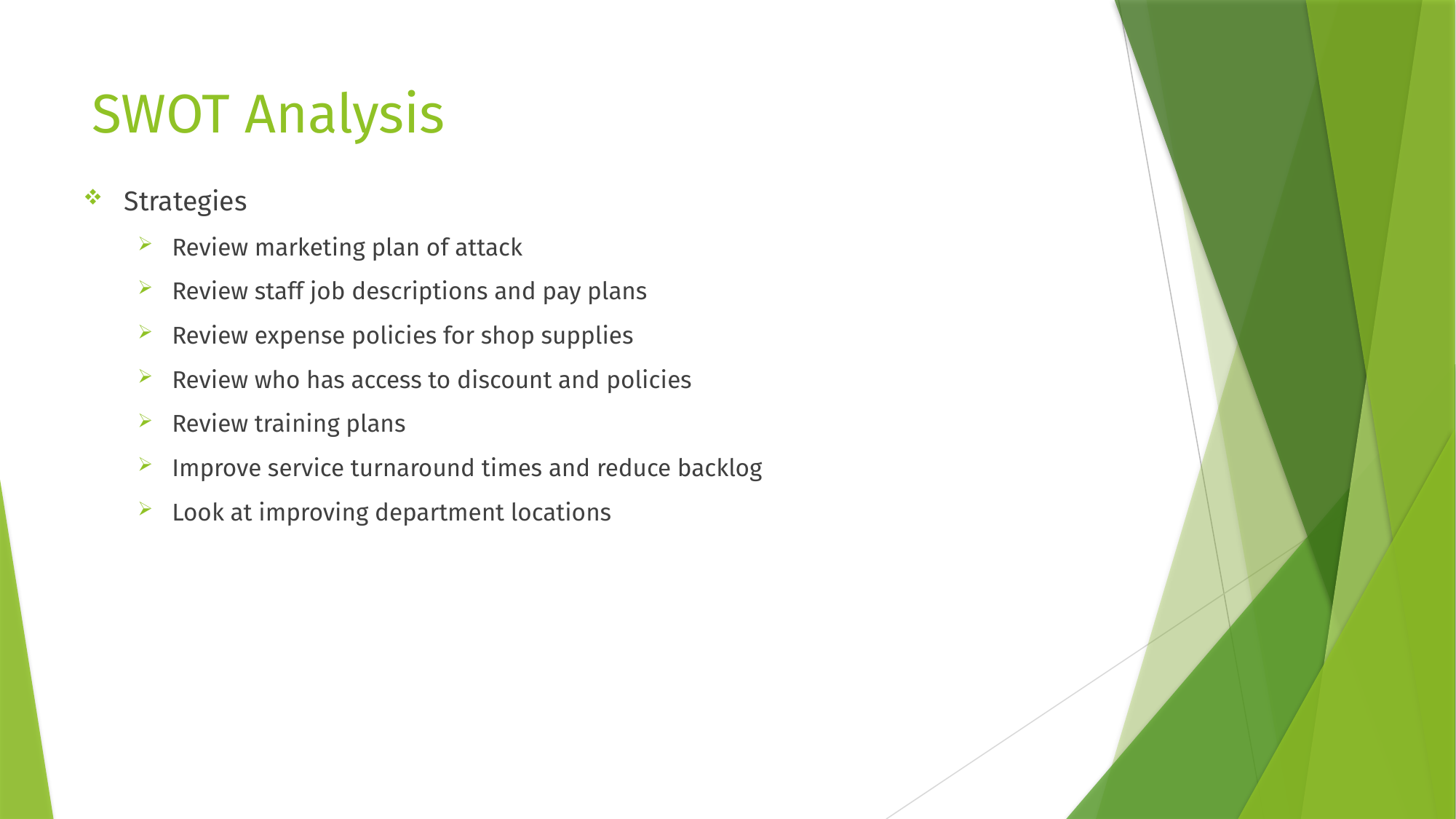

# SWOT Analysis
Strategies
Review marketing plan of attack
Review staff job descriptions and pay plans
Review expense policies for shop supplies
Review who has access to discount and policies
Review training plans
Improve service turnaround times and reduce backlog
Look at improving department locations